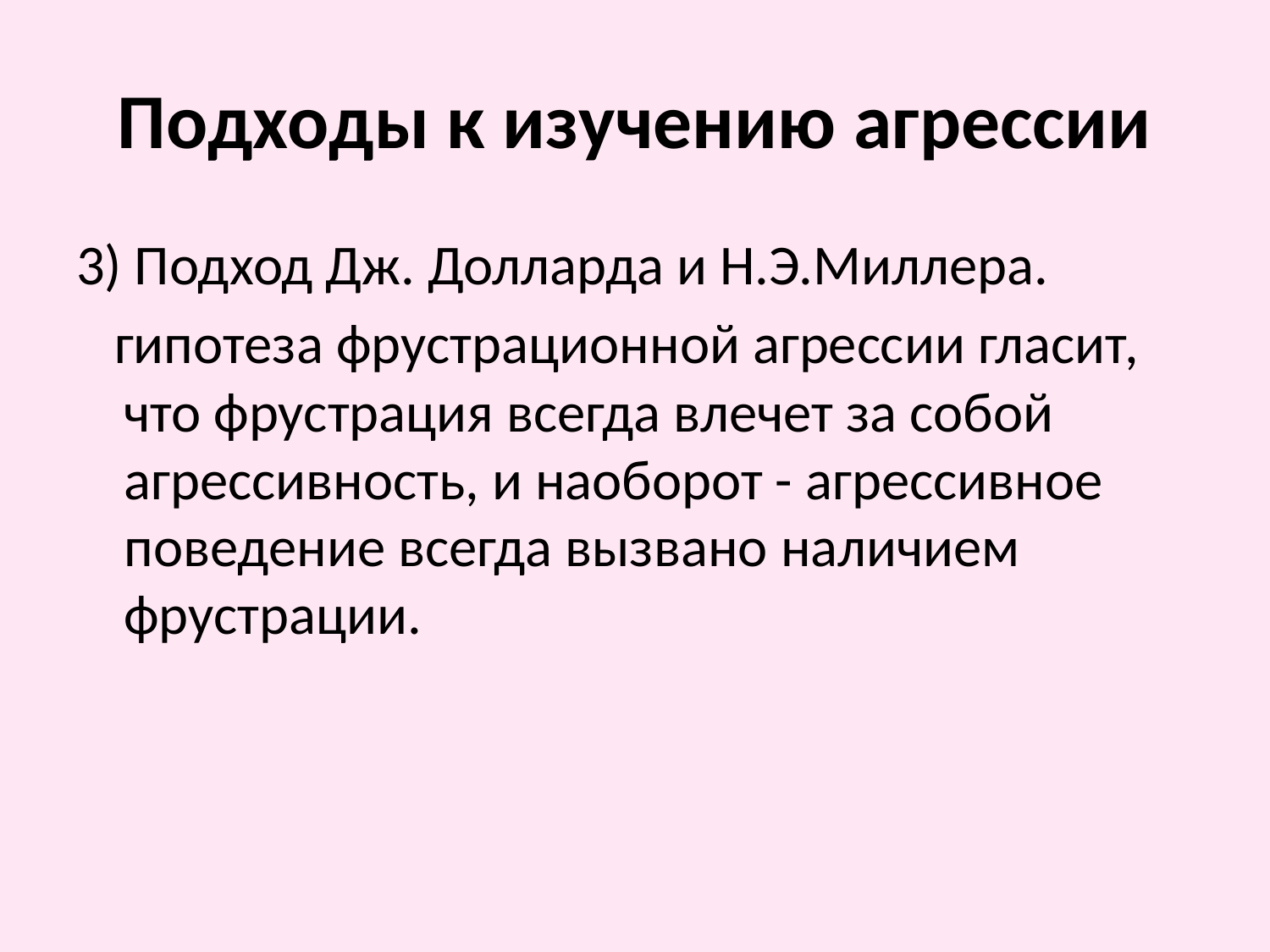

# Подходы к изучению агрессии
3) Подход Дж. Долларда и Н.Э.Миллера.
   гипотеза фрустрационной агрессии гласит, что фрустрация всегда влечет за собой агрессивность, и наоборот - агрессивное поведение всегда вызвано наличием фрустрации.